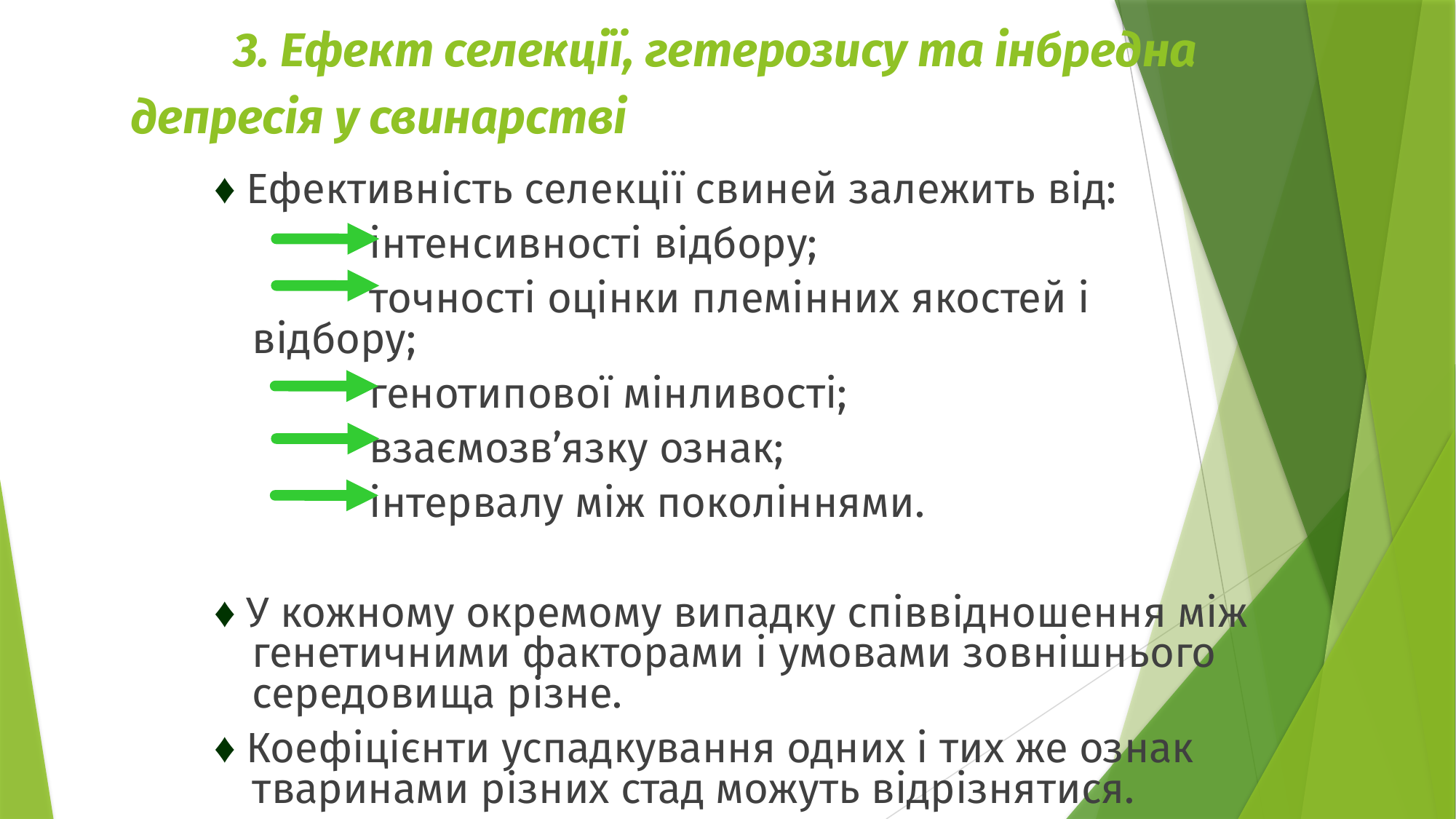

# 3. Ефект селекції, гетерозису та інбредна депресія у свинарстві
♦ Ефективність селекції свиней залежить від:
              інтенсивності відбору;
              точності оцінки племінних якостей і відбору;
              генотипової мінливості;
              взаємозв’язку ознак;
              інтервалу між поколіннями.

♦ У кожному окремому випадку співвідношення між генетичними факторами і умовами зовнішнього середовища різне.
♦ Коефіцієнти успадкування одних і тих же ознак тваринами різних стад можуть відрізнятися.